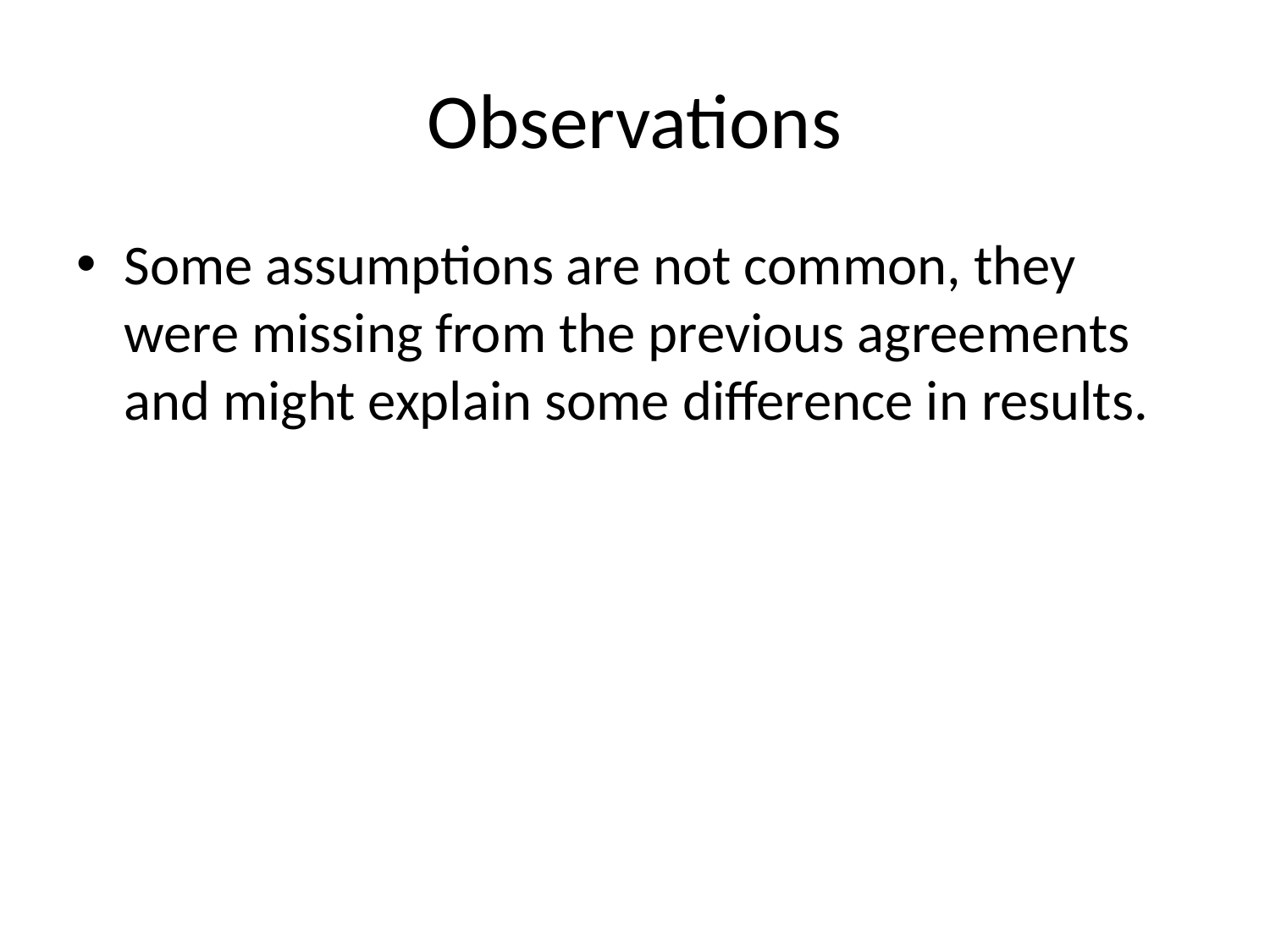

# Observations
Some assumptions are not common, they were missing from the previous agreements and might explain some difference in results.